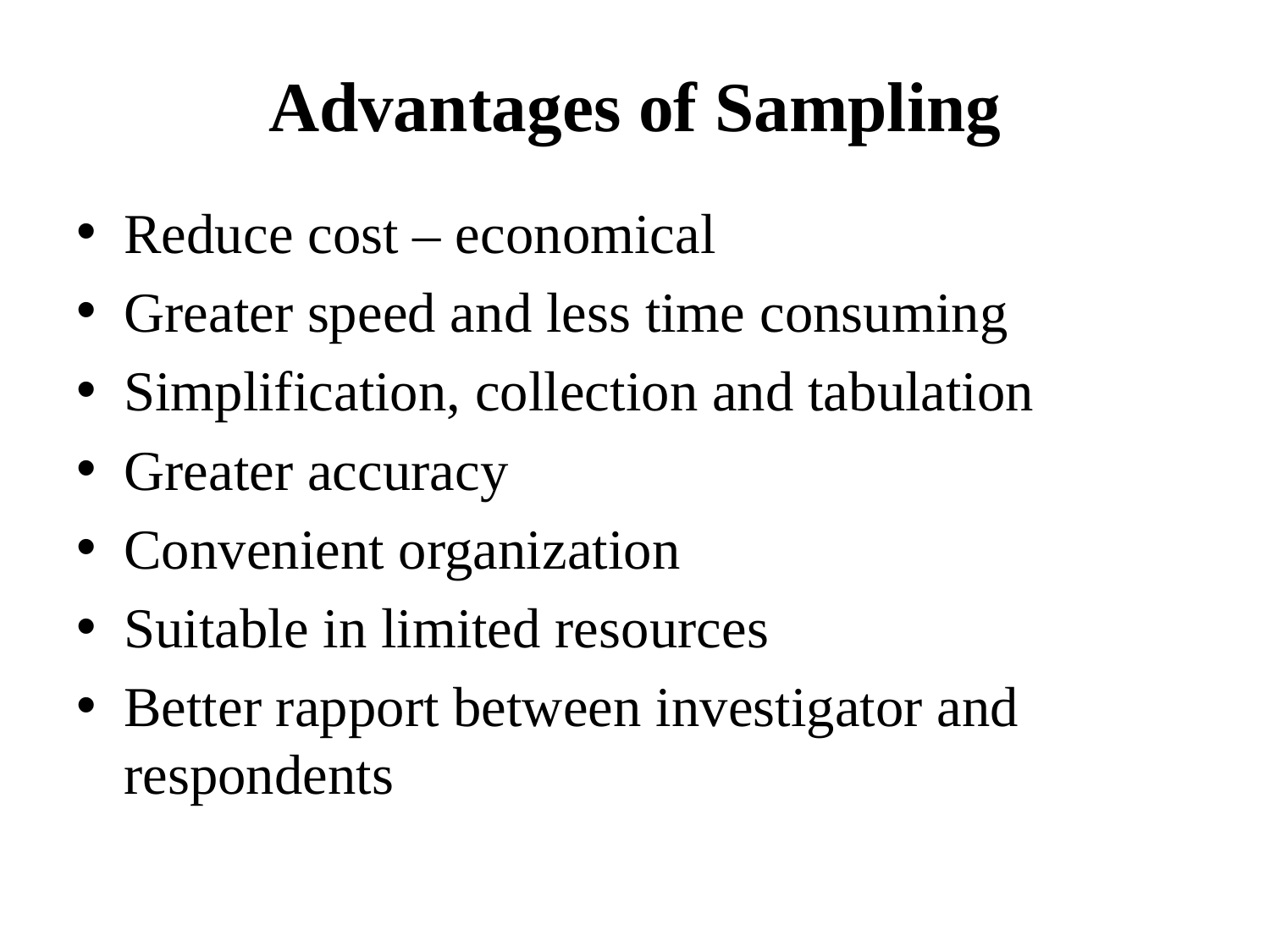

# Advantages of Sampling
Reduce cost – economical
Greater speed and less time consuming
Simplification, collection and tabulation
Greater accuracy
Convenient organization
Suitable in limited resources
Better rapport between investigator and respondents